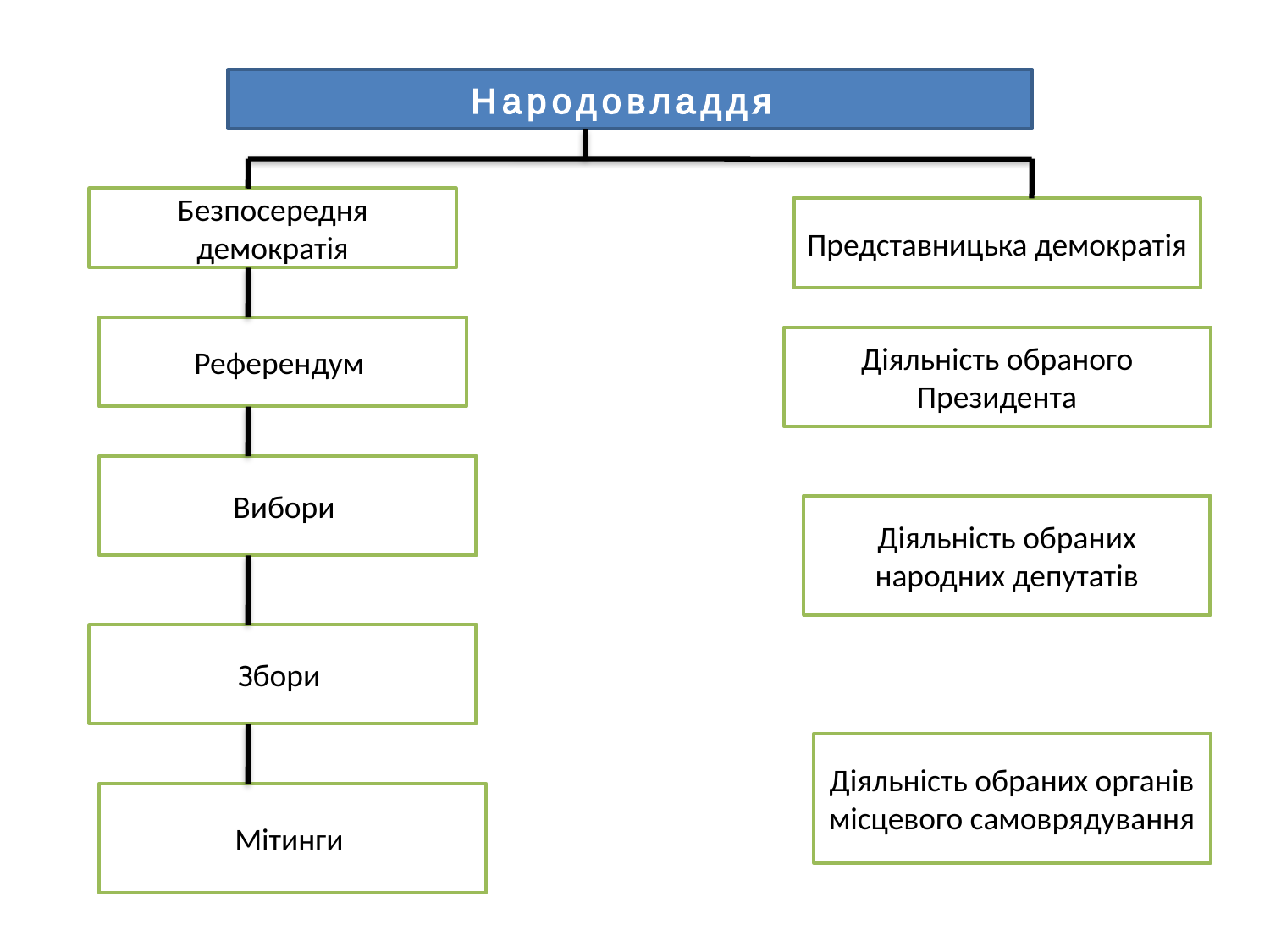

Народовладдя
Безпосередня демократія
Представницька демократія
Референдум
Діяльність обраного Президента
Вибори
Діяльність обраних народних депутатів
Збори
Діяльність обраних органів місцевого самоврядування
Мітинги